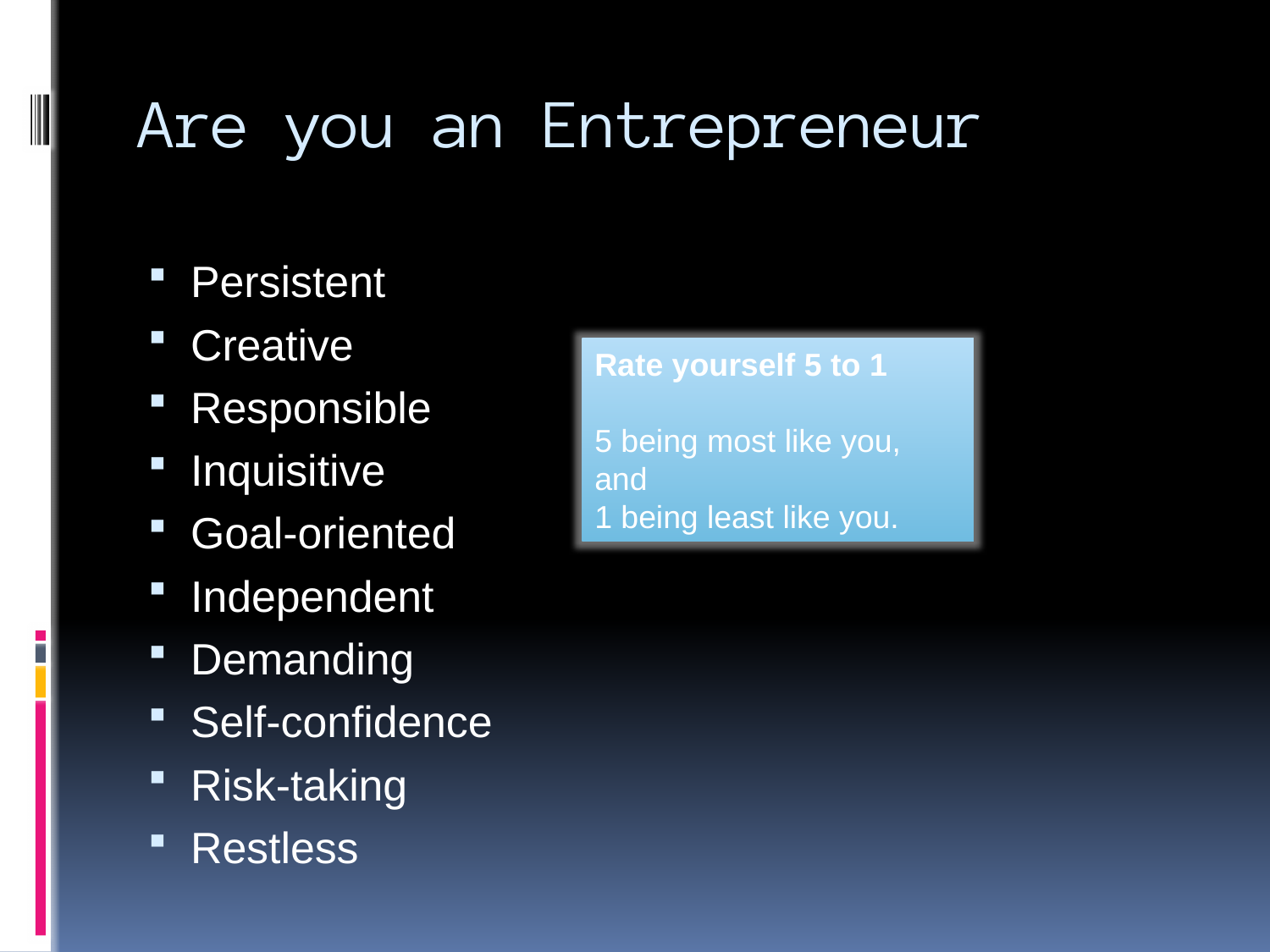

# Are you an Entrepreneur
Persistent
Creative
Responsible
Inquisitive
Goal-oriented
Independent
Demanding
Self-confidence
Risk-taking
Restless

Rate yourself 5 to 1

5 being most like you, and
1 being least like you.